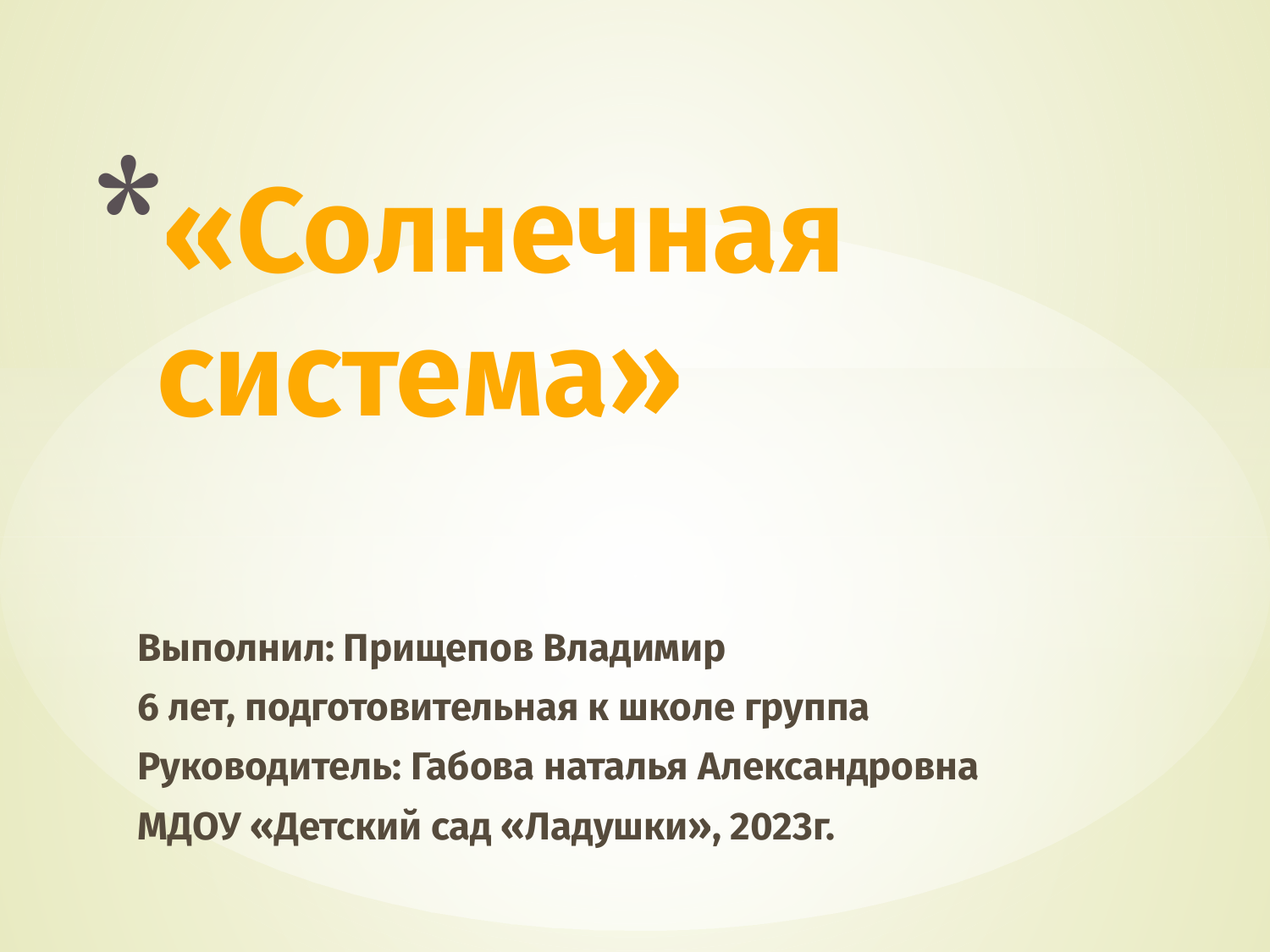

# «Солнечная система»
Выполнил: Прищепов Владимир
6 лет, подготовительная к школе группа
Руководитель: Габова наталья Александровна
МДОУ «Детский сад «Ладушки», 2023г.